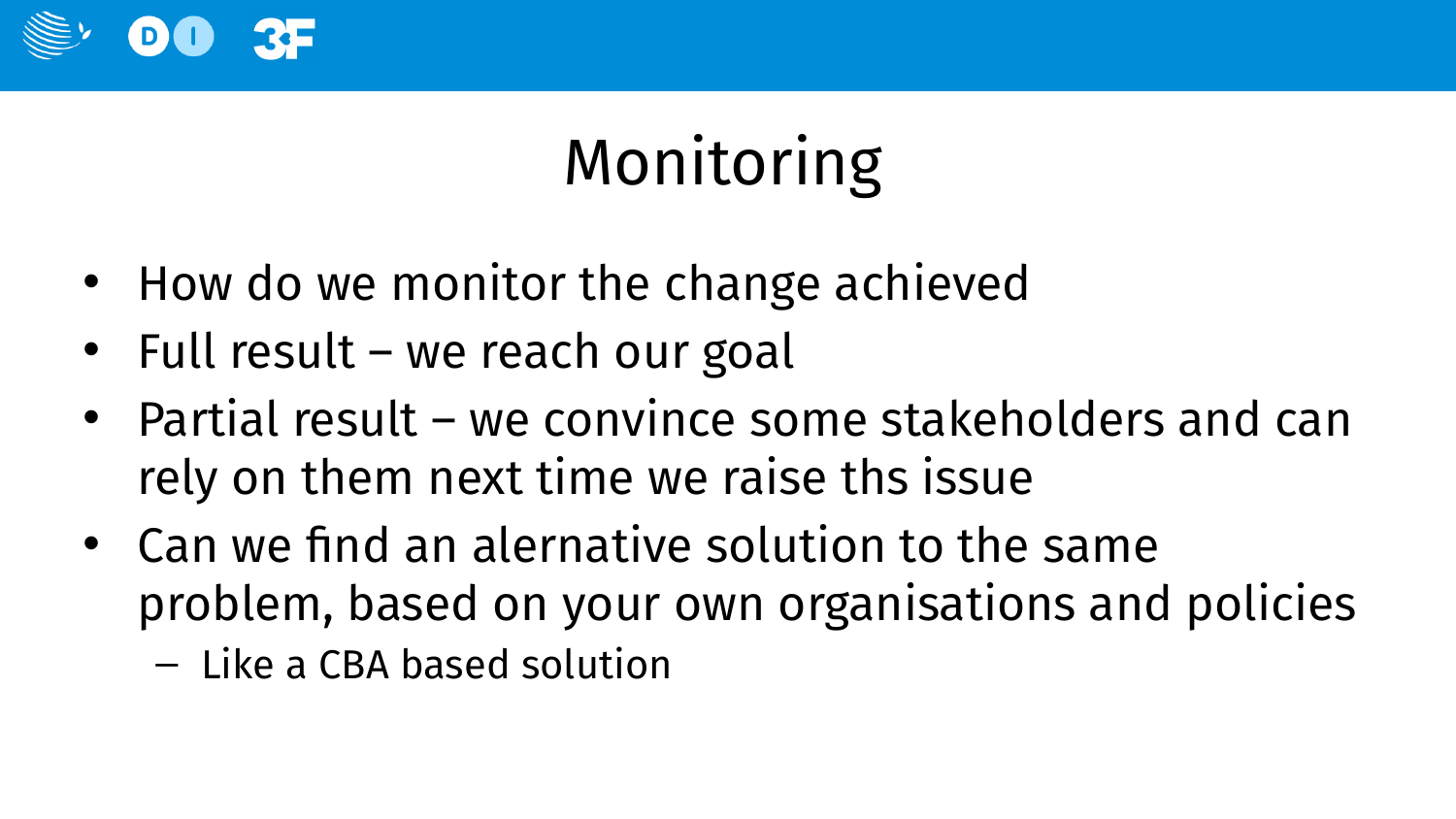

# Monitoring
How do we monitor the change achieved
Full result – we reach our goal
Partial result – we convince some stakeholders and can rely on them next time we raise ths issue
Can we find an alernative solution to the same problem, based on your own organisations and policies
Like a CBA based solution